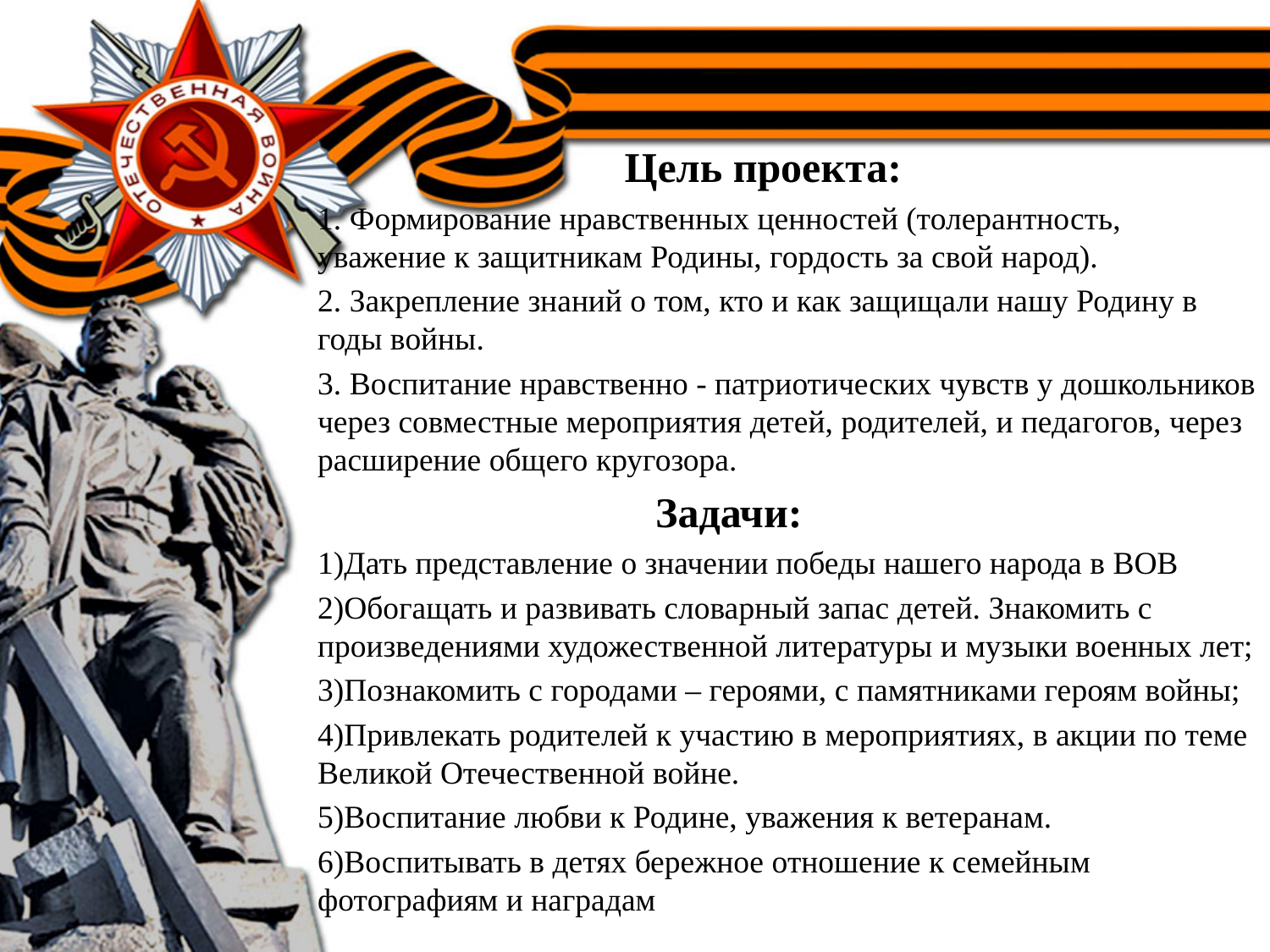

Цель проекта:
1. Формирование нравственных ценностей (толерантность, уважение к защитникам Родины, гордость за свой народ).
2. Закрепление знаний о том, кто и как защищали нашу Родину в годы войны.
3. Воспитание нравственно - патриотических чувств у дошкольников через совместные мероприятия детей, родителей, и педагогов, через расширение общего кругозора.
                                          Задачи:
1)Дать представление о значении победы нашего народа в ВОВ
2)Обогащать и развивать словарный запас детей. Знакомить с произведениями художественной литературы и музыки военных лет;
3)Познакомить с городами – героями, с памятниками героям войны;
4)Привлекать родителей к участию в мероприятиях, в акции по теме Великой Отечественной войне.
5)Воспитание любви к Родине, уважения к ветеранам.
6)Воспитывать в детях бережное отношение к семейным фотографиям и наградам